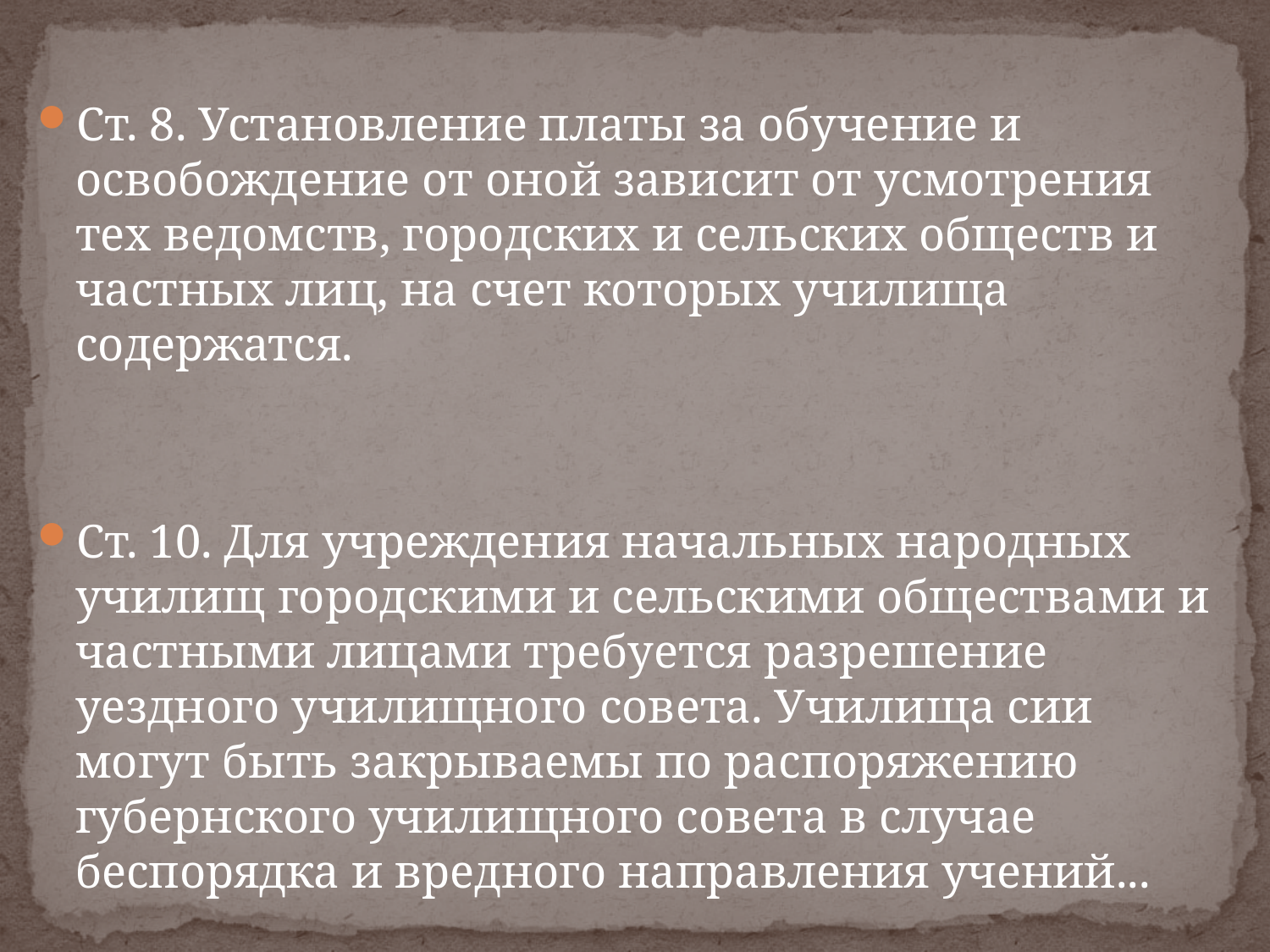

Ст. 8. Установление платы за обучение и освобождение от оной зависит от усмотрения тех ведомств, городских и сельских обществ и частных лиц, на счет которых училища содержатся.

Ст. 10. Для учреждения начальных народных училищ городскими и сельскими обществами и частными лицами требуется разрешение уездного училищного совета. Училища сии могут быть закрываемы по распоряжению губернского училищного совета в случае беспорядка и вредного направления учений...